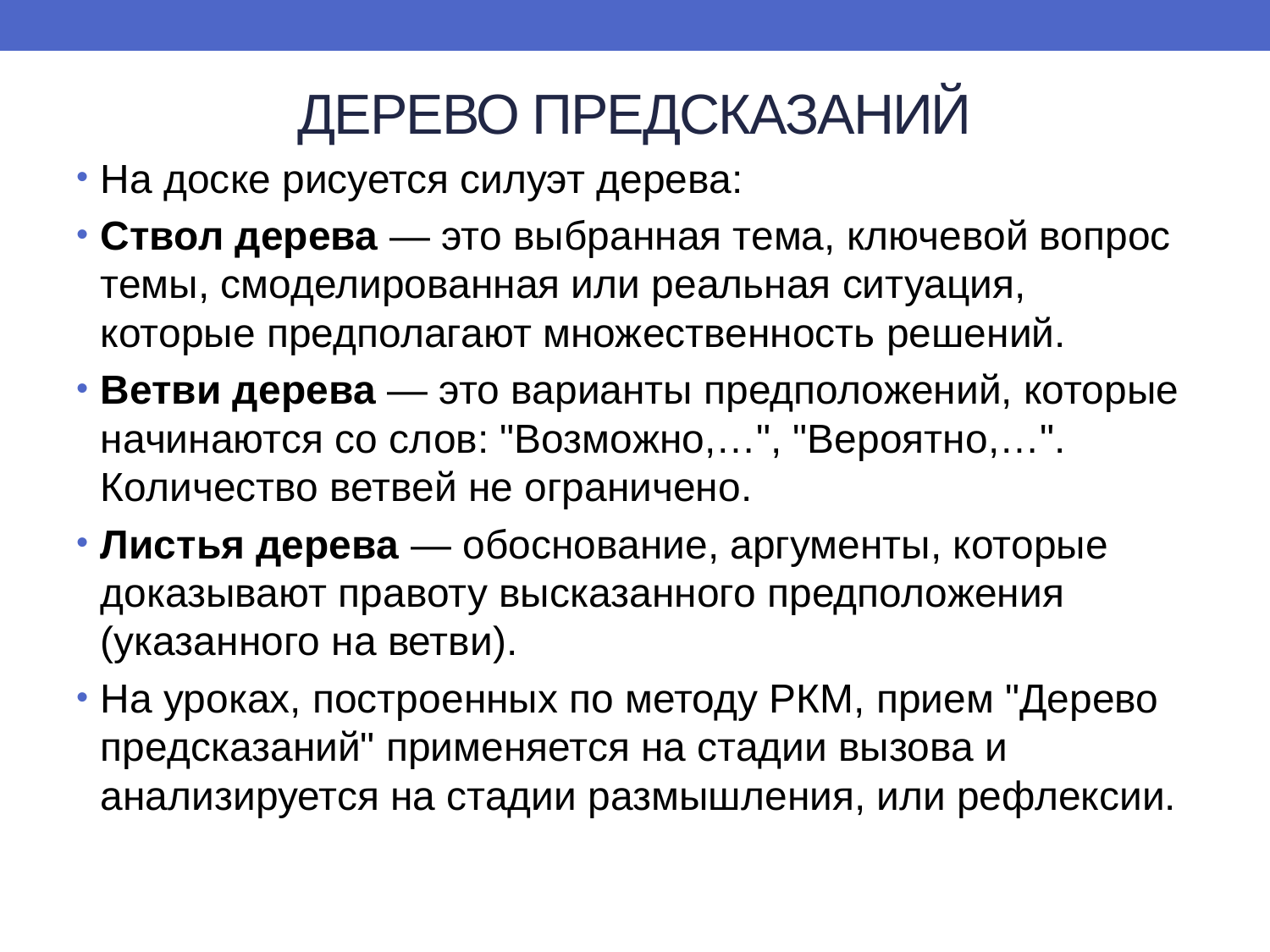

# ДЕРЕВО ПРЕДСКАЗАНИЙ
На доске рисуется силуэт дерева:
Ствол дерева — это выбранная тема, ключевой вопрос темы, смоделированная или реальная ситуация, которые предполагают множественность решений.
Ветви дерева — это варианты предположений, которые начинаются со слов: "Возможно,…", "Вероятно,…". Количество ветвей не ограничено.
Листья дерева — обоснование, аргументы, которые доказывают правоту высказанного предположения (указанного на ветви).
На уроках, построенных по методу РКМ, прием "Дерево предсказаний" применяется на стадии вызова и анализируется на стадии размышления, или рефлексии.